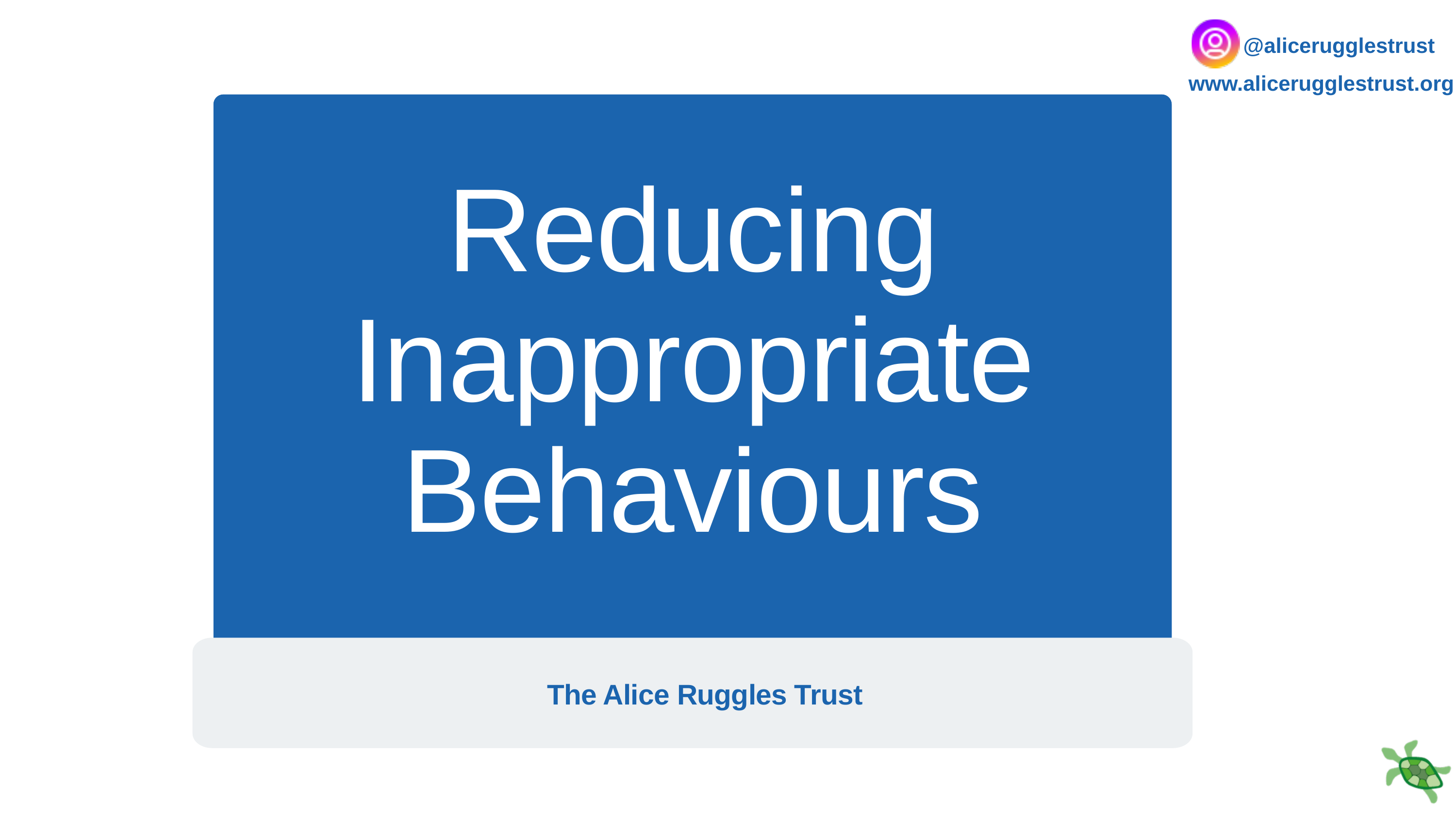

@alicerugglestrust
www.alicerugglestrust.org

Reducing Inappropriate Behaviours

The Alice Ruggles Trust